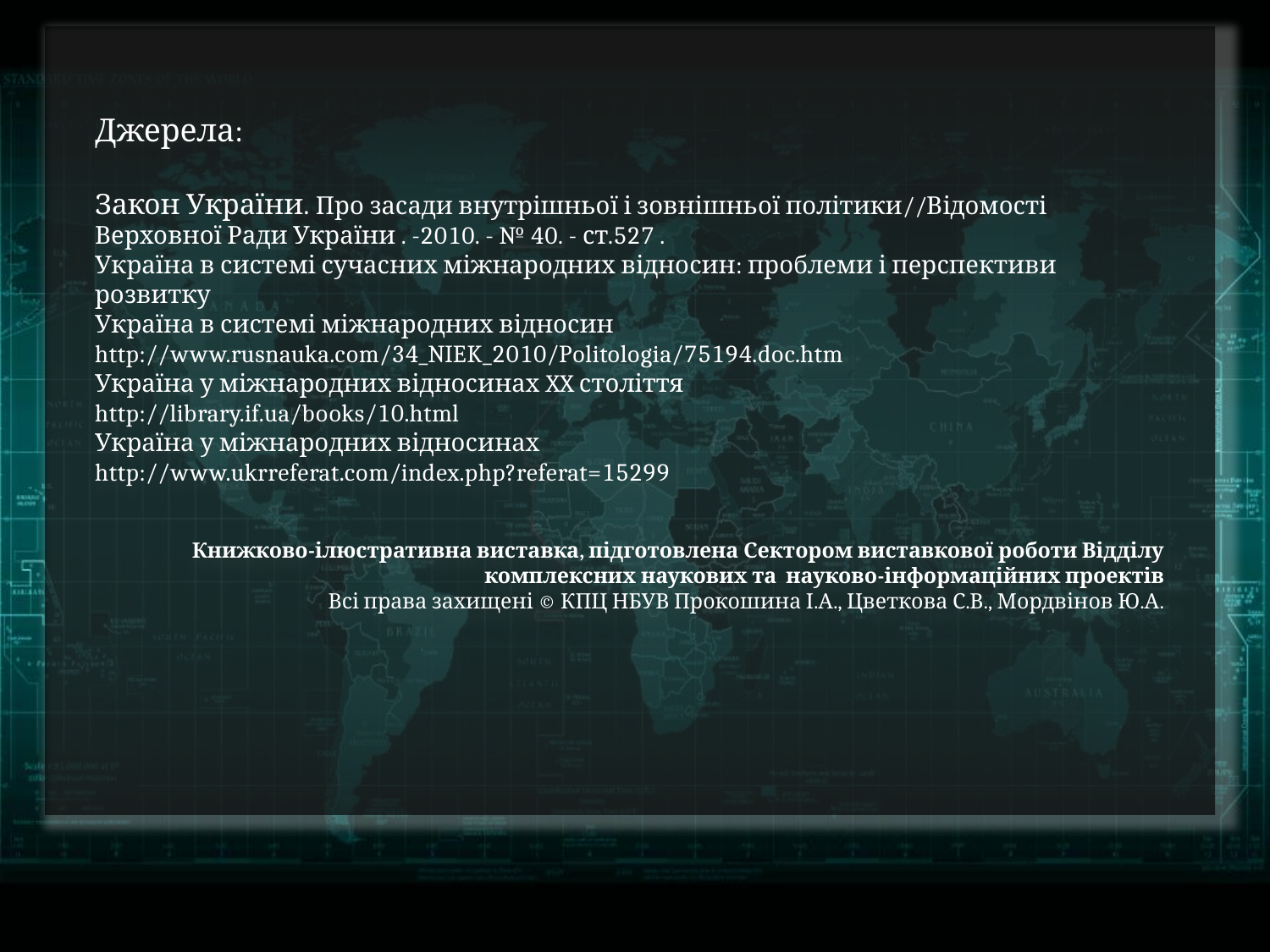

Джерела:

Закон України. Про засади внутрішньої і зовнішньої політики//Відомості Верховної Ради України . -2010. - № 40. - ст.527 .
Україна в системі сучасних міжнародних відносин: проблеми і перспективи розвитку
Україна в системі міжнародних відносин
http://www.rusnauka.com/34_NIEK_2010/Politologia/75194.doc.htm
Україна у міжнародних відносинах XX століття
http://library.if.ua/books/10.html
Україна у міжнародних відносинах
http://www.ukrreferat.com/index.php?referat=15299

Книжково-ілюстративна виставка, підготовлена Сектором виставкової роботи Відділу комплексних наукових та  науково-інформаційних проектів
Всі права захищені © КПЦ НБУВ Прокошина І.А., Цветкова С.В., Мордвінов Ю.А.